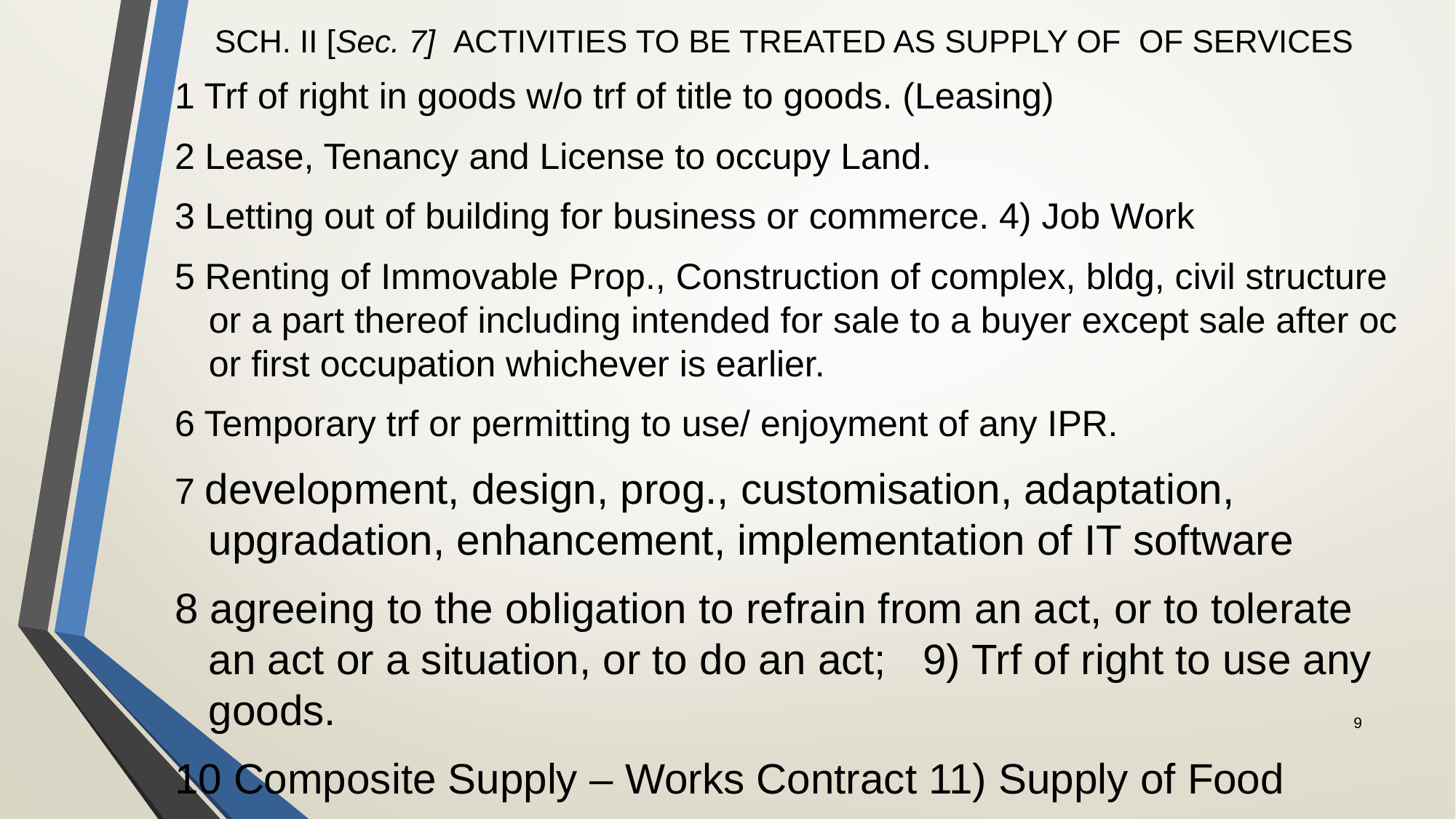

# SCH. II [Sec. 7]  ACTIVITIES TO BE TREATED AS SUPPLY OF  OF SERVICES
1 Trf of right in goods w/o trf of title to goods. (Leasing)
2 Lease, Tenancy and License to occupy Land.
3 Letting out of building for business or commerce. 4) Job Work
5 Renting of Immovable Prop., Construction of complex, bldg, civil structure or a part thereof including intended for sale to a buyer except sale after oc or first occupation whichever is earlier.
6 Temporary trf or permitting to use/ enjoyment of any IPR.
7 development, design, prog., customisation, adaptation, upgradation, enhancement, implementation of IT software
8 agreeing to the obligation to refrain from an act, or to tolerate an act or a situation, or to do an act;   9) Trf of right to use any goods.
10 Composite Supply – Works Contract 11) Supply of Food

9